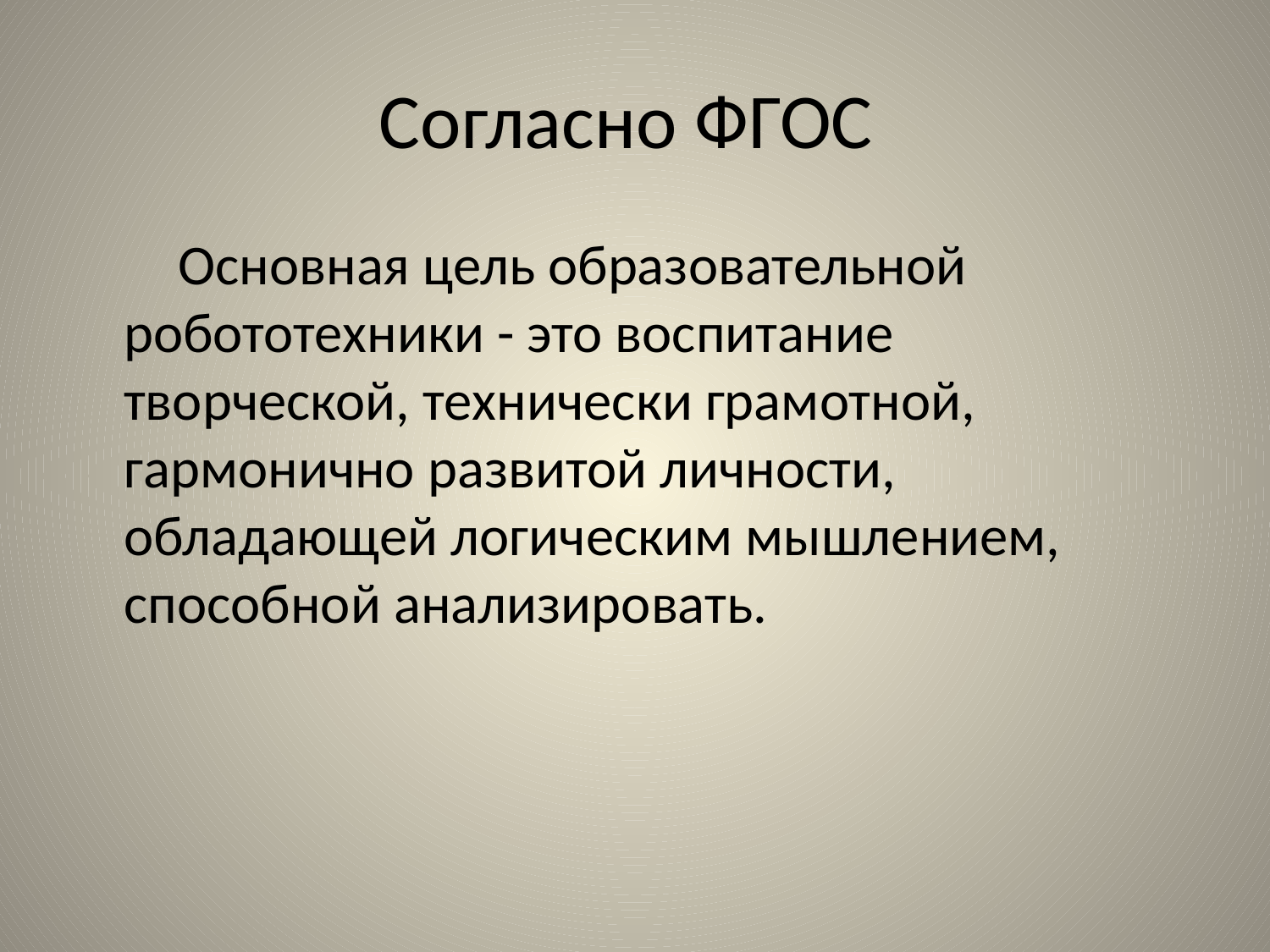

# Согласно ФГОС
        Основная цель образовательной робототехники - это воспитание творческой, технически грамотной, гармонично развитой личности, обладающей логическим мышлением, способной анализировать.